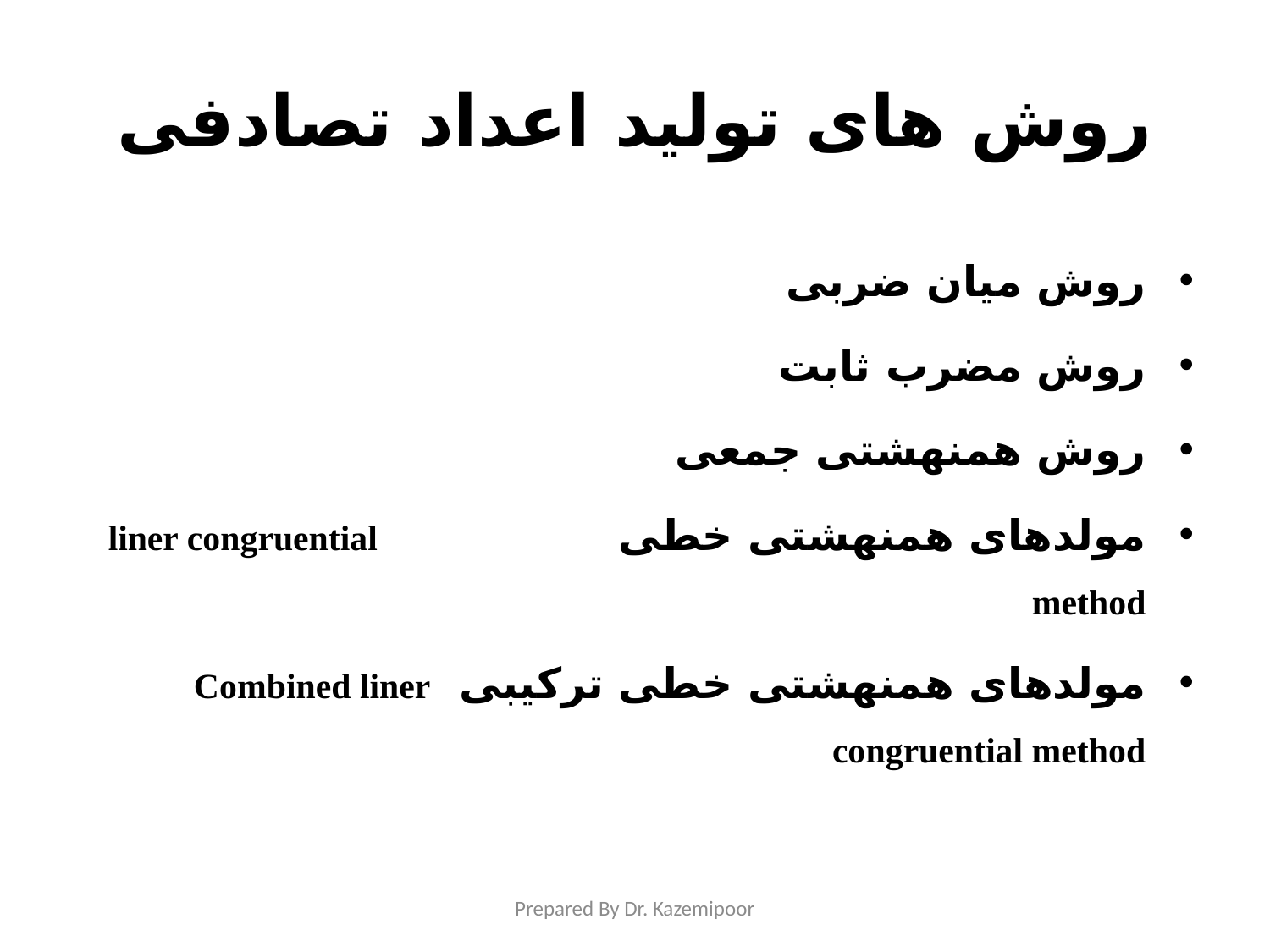

# روش های تولید اعداد تصادفی
روش میان ضربی
روش مضرب ثابت
روش همنهشتی جمعی
مولدهای همنهشتی خطی		         liner congruential method
مولدهای همنهشتی خطی ترکیبی  Combined liner congruential method

Prepared By Dr. Kazemipoor